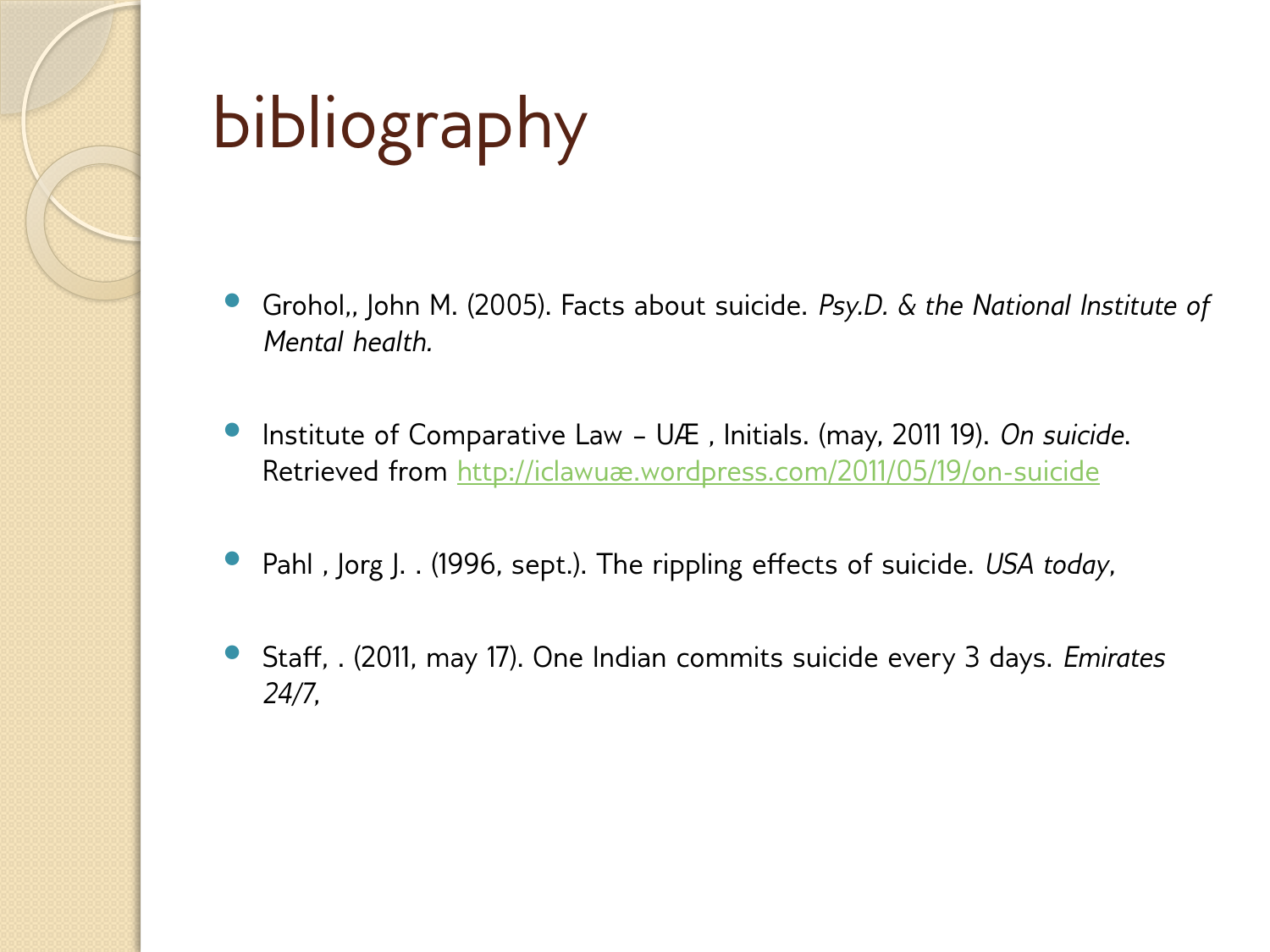

# bibliography

Grohol,, John M. (2005). Facts about suicide. Psy.D. & the National Institute of Mental health.

Institute of Comparative Law – UAE , Initials. (may, 2011 19). On suicide. Retrieved from http://iclawuae.wordpress.com/2011/05/19/on-suicide

Pahl , Jorg J. . (1996, sept.). The rippling effects of suicide. USA today,

Staff, . (2011, may 17). One Indian commits suicide every 3 days. Emirates 24/7,